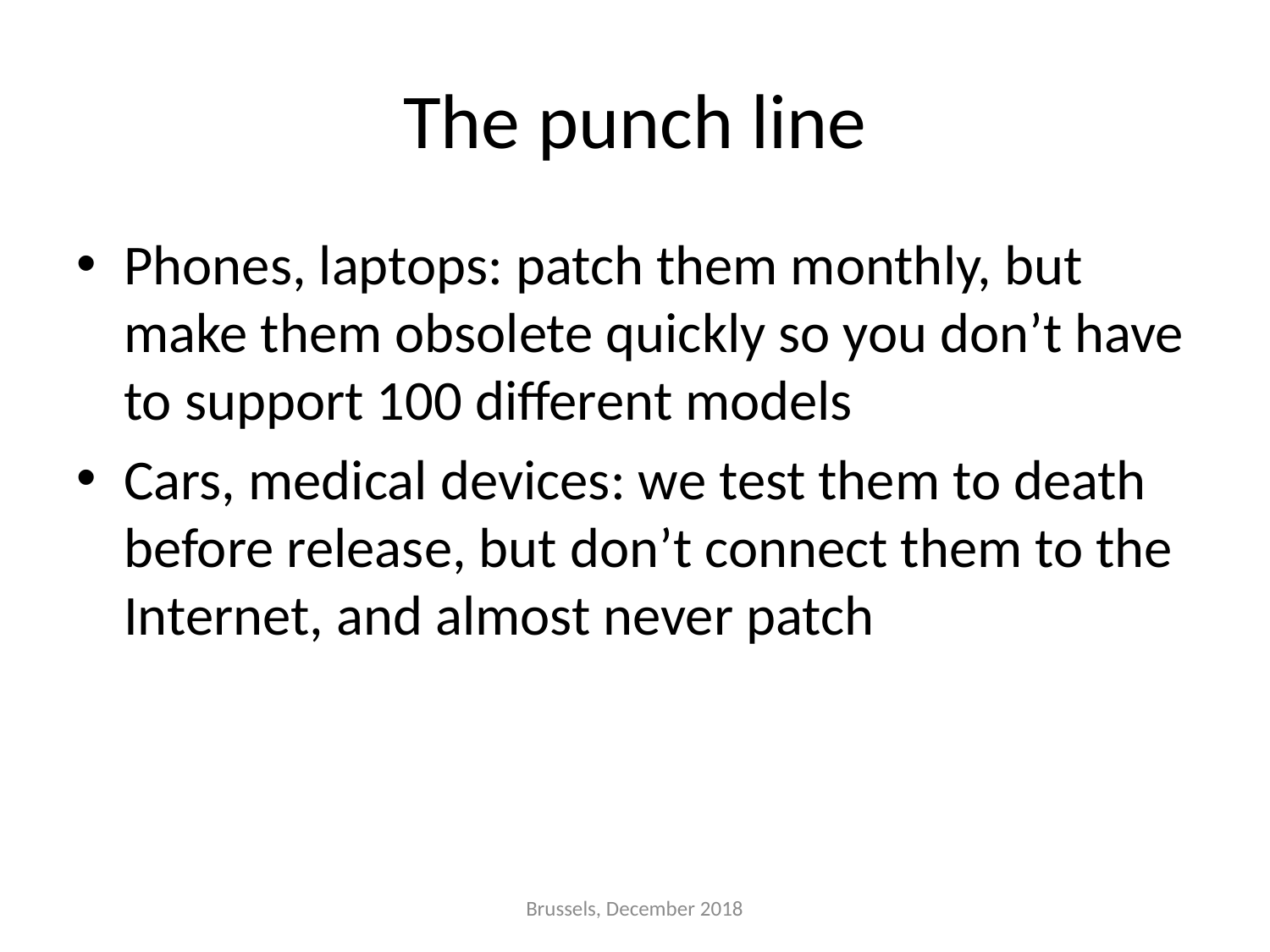

# The punch line
Phones, laptops: patch them monthly, but make them obsolete quickly so you don’t have to support 100 different models
Cars, medical devices: we test them to death before release, but don’t connect them to the Internet, and almost never patch
Brussels, December 2018